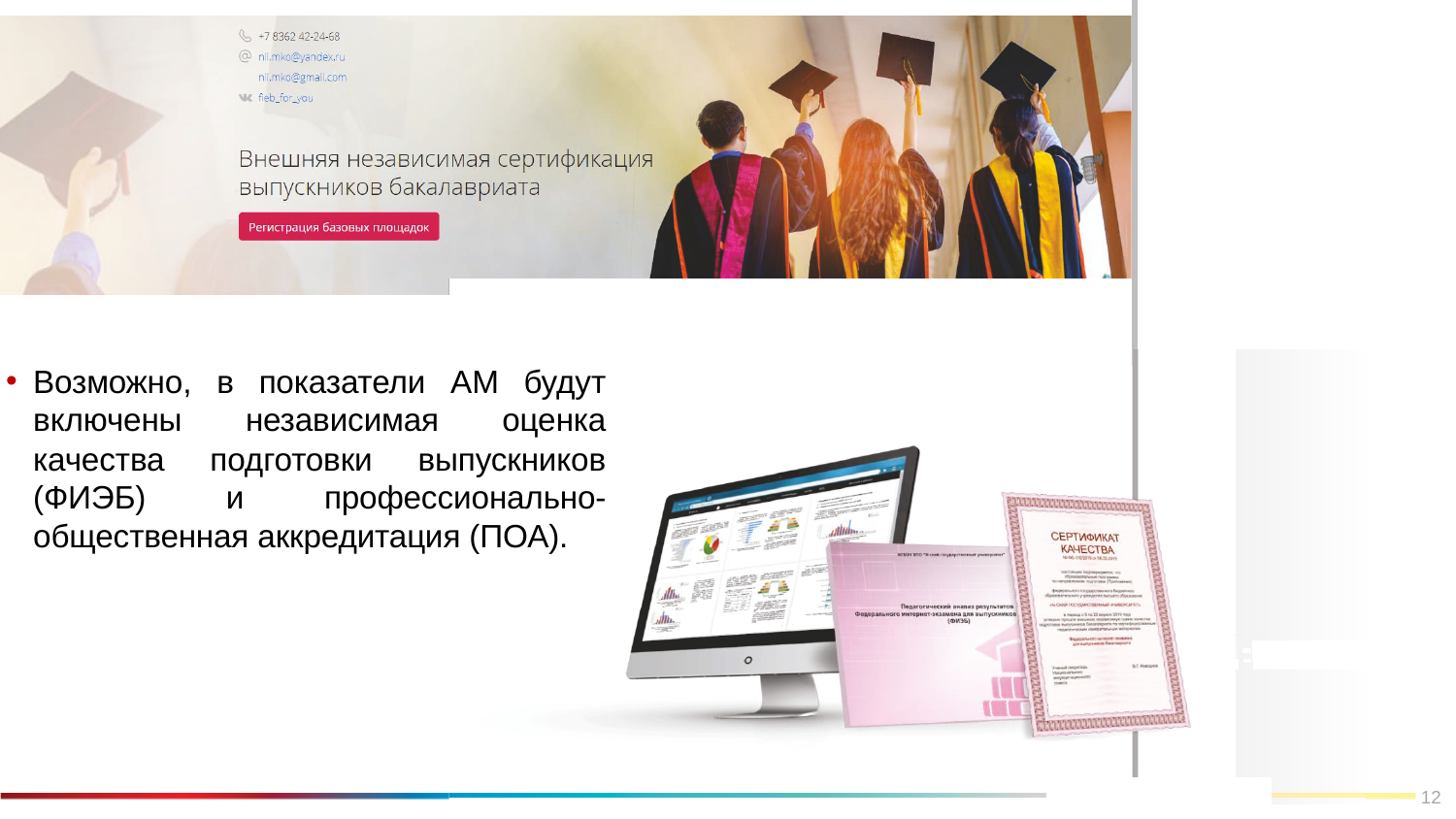

Возможно, в показатели АМ будут включены независимая оценка качества подготовки выпускников (ФИЭБ) и профессионально-общественная аккредитация (ПОА).

12